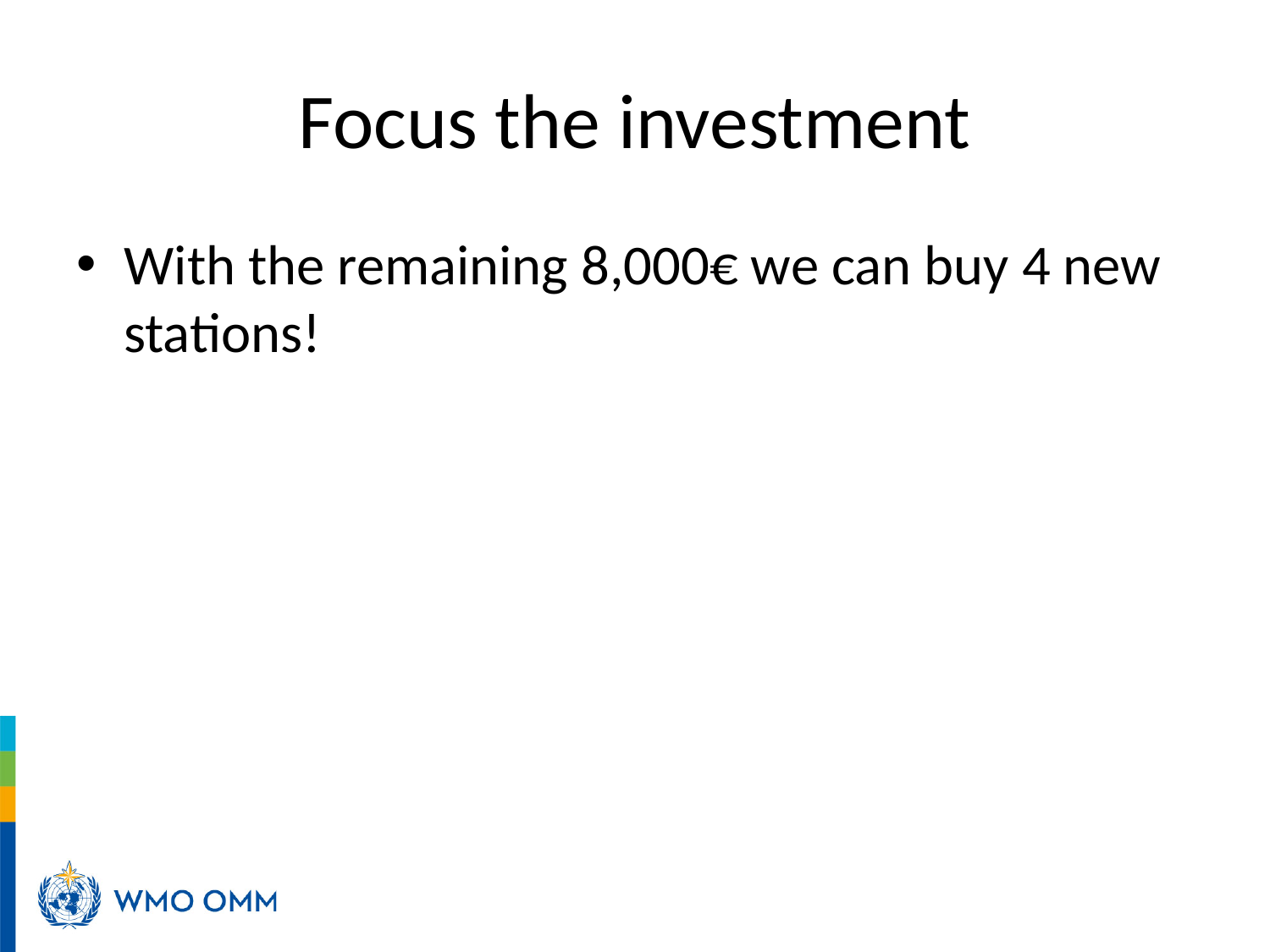

# Focus the investment
With the remaining 8,000€ we can buy 4 new stations!